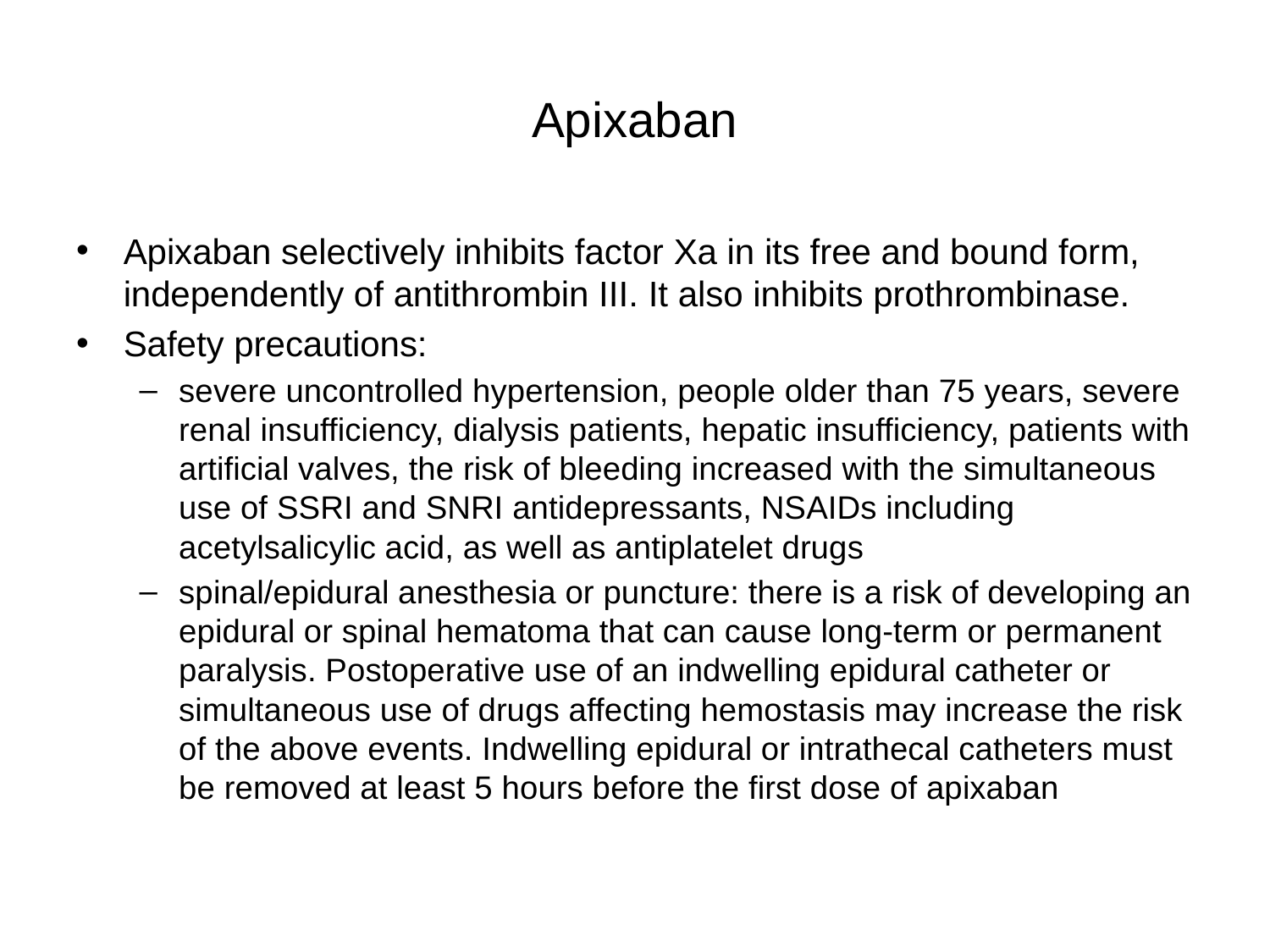

# Apixaban
Apixaban selectively inhibits factor Xa in its free and bound form, independently of antithrombin III. It also inhibits prothrombinase.
Safety precautions:
severe uncontrolled hypertension, people older than 75 years, severe renal insufficiency, dialysis patients, hepatic insufficiency, patients with artificial valves, the risk of bleeding increased with the simultaneous use of SSRI and SNRI antidepressants, NSAIDs including acetylsalicylic acid, as well as antiplatelet drugs
spinal/epidural anesthesia or puncture: there is a risk of developing an epidural or spinal hematoma that can cause long-term or permanent paralysis. Postoperative use of an indwelling epidural catheter or simultaneous use of drugs affecting hemostasis may increase the risk of the above events. Indwelling epidural or intrathecal catheters must be removed at least 5 hours before the first dose of apixaban